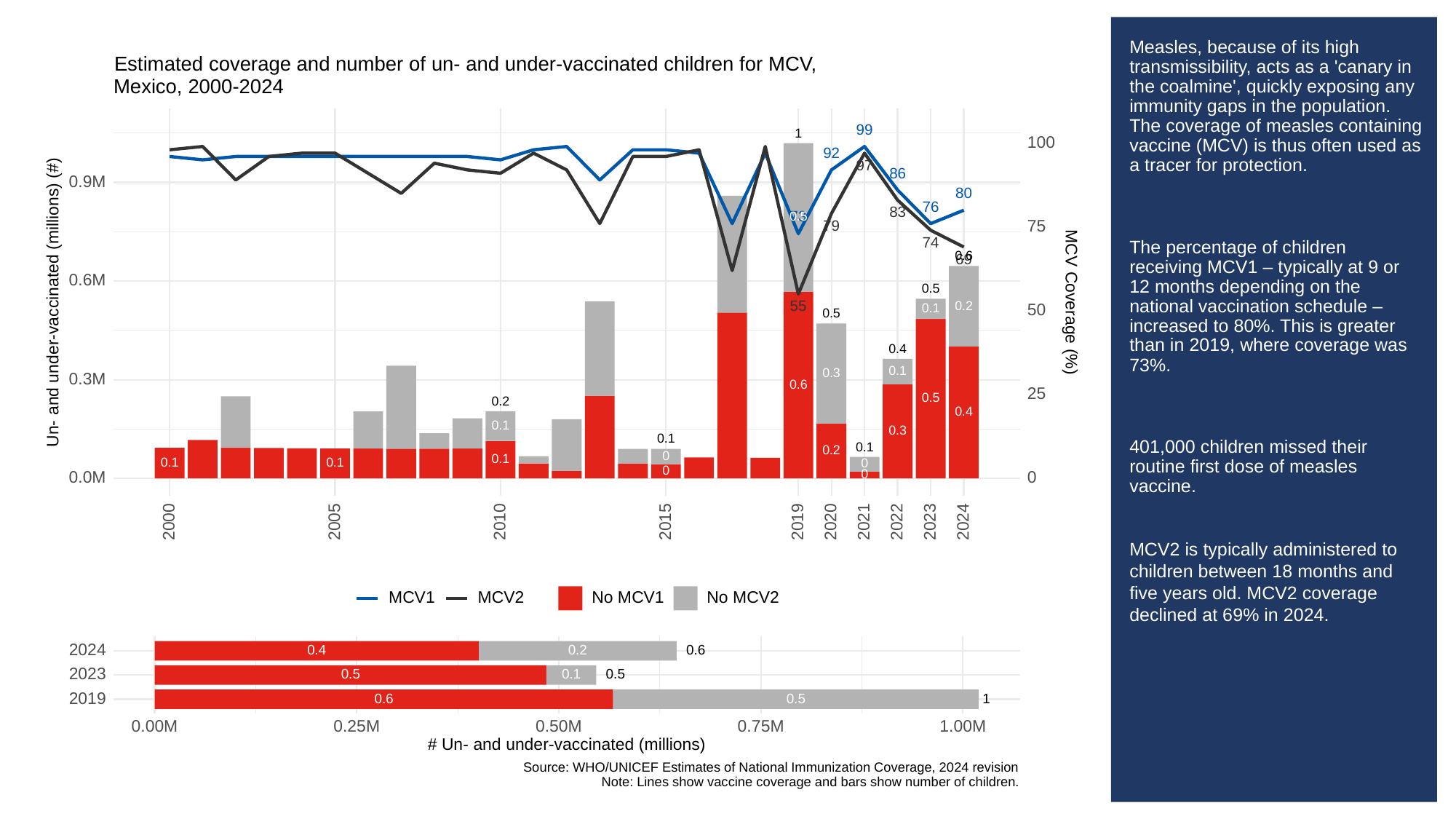

# Measles, because of its high transmissibility, acts as a 'canary in the coalmine', quickly exposing any immunity gaps in the population. The coverage of measles containing vaccine (MCV) is thus often used as a tracer for protection.

The percentage of children receiving MCV1 – typically at 9 or 12 months depending on the national vaccination schedule – increased to 80%. This is greater than in 2019, where coverage was 73%.

401,000 children missed their routine first dose of measles vaccine.

MCV2 is typically administered to children between 18 months and five years old. MCV2 coverage declined at 69% in 2024.

Estimated coverage and number of un- and under-vaccinated children for MCV,
Mexico, 2000-2024

99
1

100

92
97
86
0.9M

80

76
83
73
0.5
79
75

74
0.6
69

0.6M

0.5

Un- and under-vaccinated (millions) (#)
MCV Coverage (%)

0.2
55
0.1
50
0.5

0.4

0.1
0.3
0.3M

0.6

25
0.5

0.2
0.4

0.1

0.3

0.1

0.1
0.2

0
0.1

0.1
0.1
0

0
0

0.0M
0

2023
2000
2005
2010
2015
2019
2020
2021
2022
2024

MCV1
MCV2
No MCV1
No MCV2

2024
0.4
0.2
0.6

2023
0.5
0.1
0.5

2019
0.6
0.5
1

0.00M
0.25M
0.50M
0.75M
1.00M
# Un- and under-vaccinated (millions)
Source: WHO/UNICEF Estimates of National Immunization Coverage, 2024 revision
Note: Lines show vaccine coverage and bars show number of children.